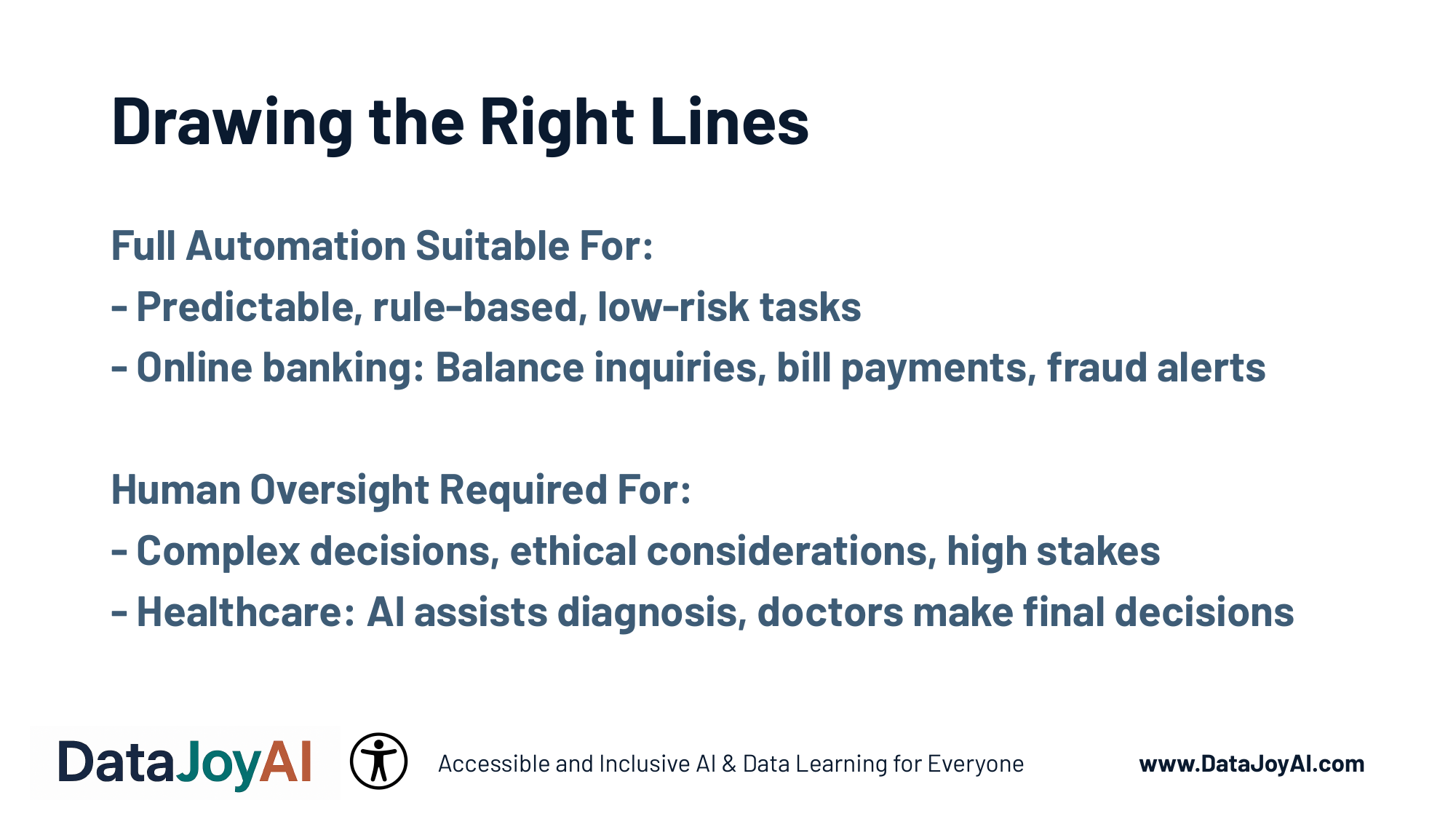

# Drawing the Right Lines
Full Automation Suitable For:
- Predictable, rule-based, low-risk tasks
- Online banking: Balance inquiries, bill payments, fraud alerts

Human Oversight Required For:
- Complex decisions, ethical considerations, high stakes
- Healthcare: AI assists diagnosis, doctors make final decisions